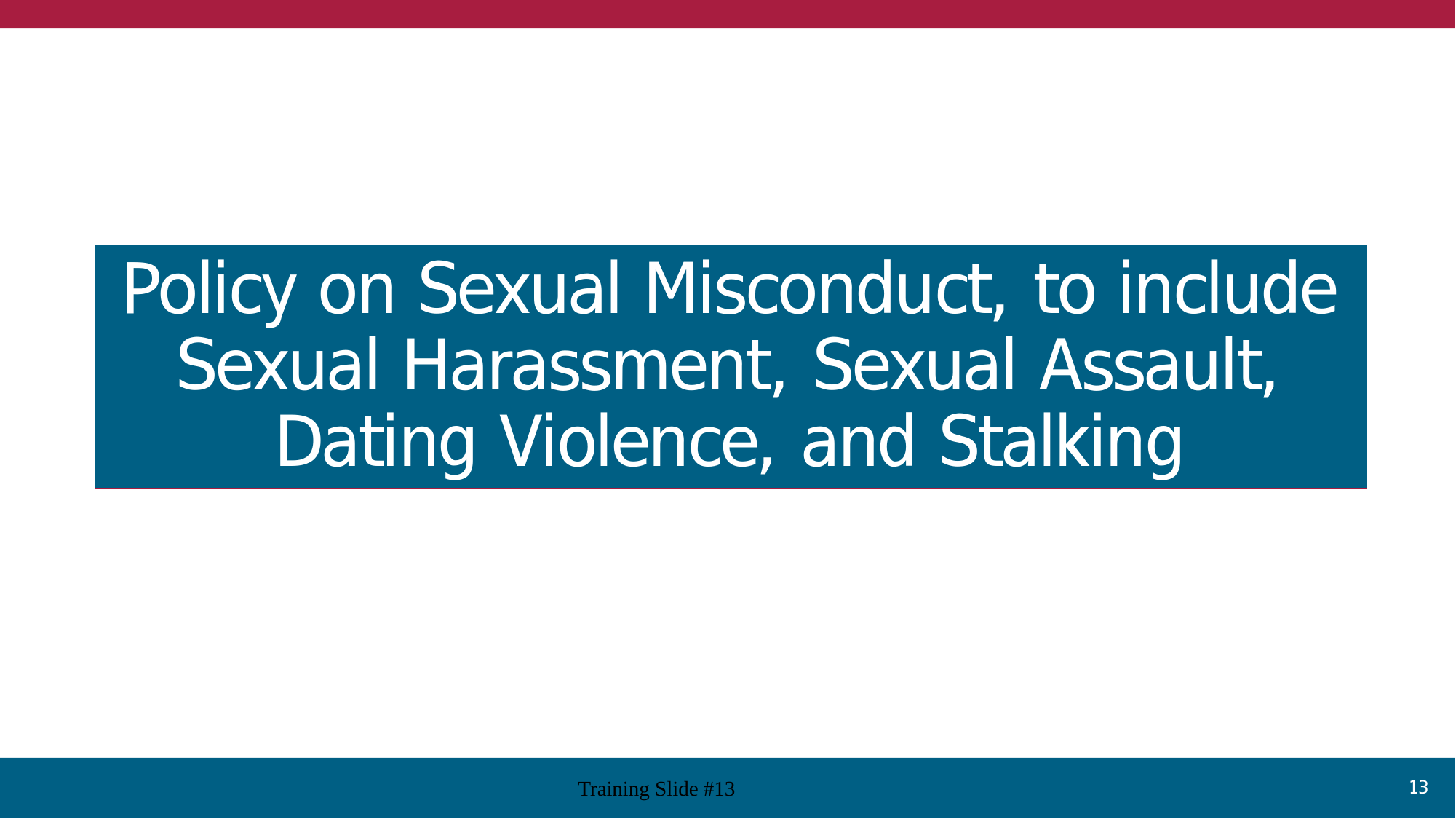

# Policy on Sexual Misconduct, to include Sexual Harassment, Sexual Assault, Dating Violence, and Stalking
13
Training Slide #13